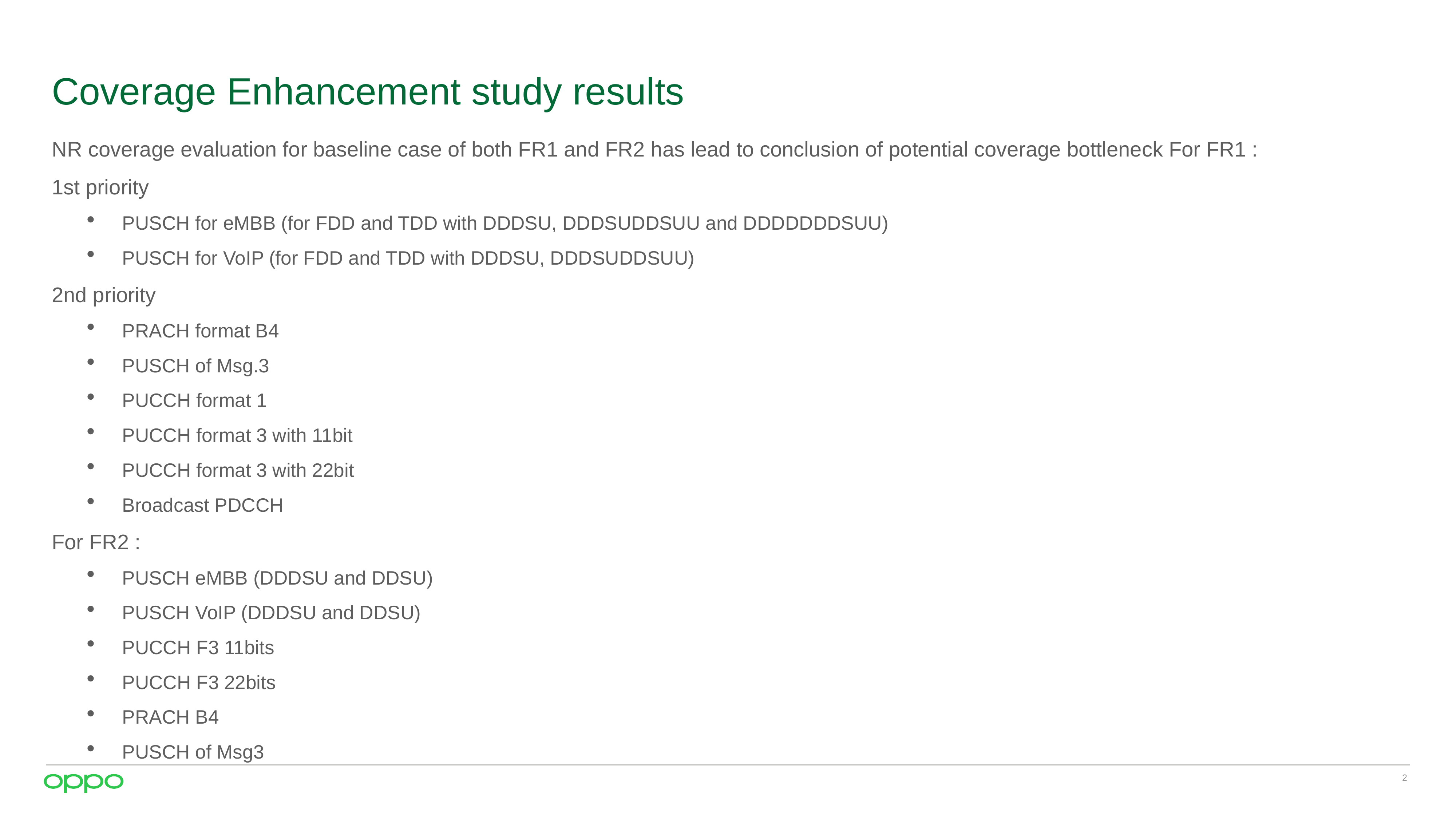

# Coverage Enhancement study results
NR coverage evaluation for baseline case of both FR1 and FR2 has lead to conclusion of potential coverage bottleneck For FR1 :
1st priority
PUSCH for eMBB (for FDD and TDD with DDDSU, DDDSUDDSUU and DDDDDDDSUU)
PUSCH for VoIP (for FDD and TDD with DDDSU, DDDSUDDSUU)
2nd priority
PRACH format B4
PUSCH of Msg.3
PUCCH format 1
PUCCH format 3 with 11bit
PUCCH format 3 with 22bit
Broadcast PDCCH
For FR2 :
PUSCH eMBB (DDDSU and DDSU)
PUSCH VoIP (DDDSU and DDSU)
PUCCH F3 11bits
PUCCH F3 22bits
PRACH B4
PUSCH of Msg3